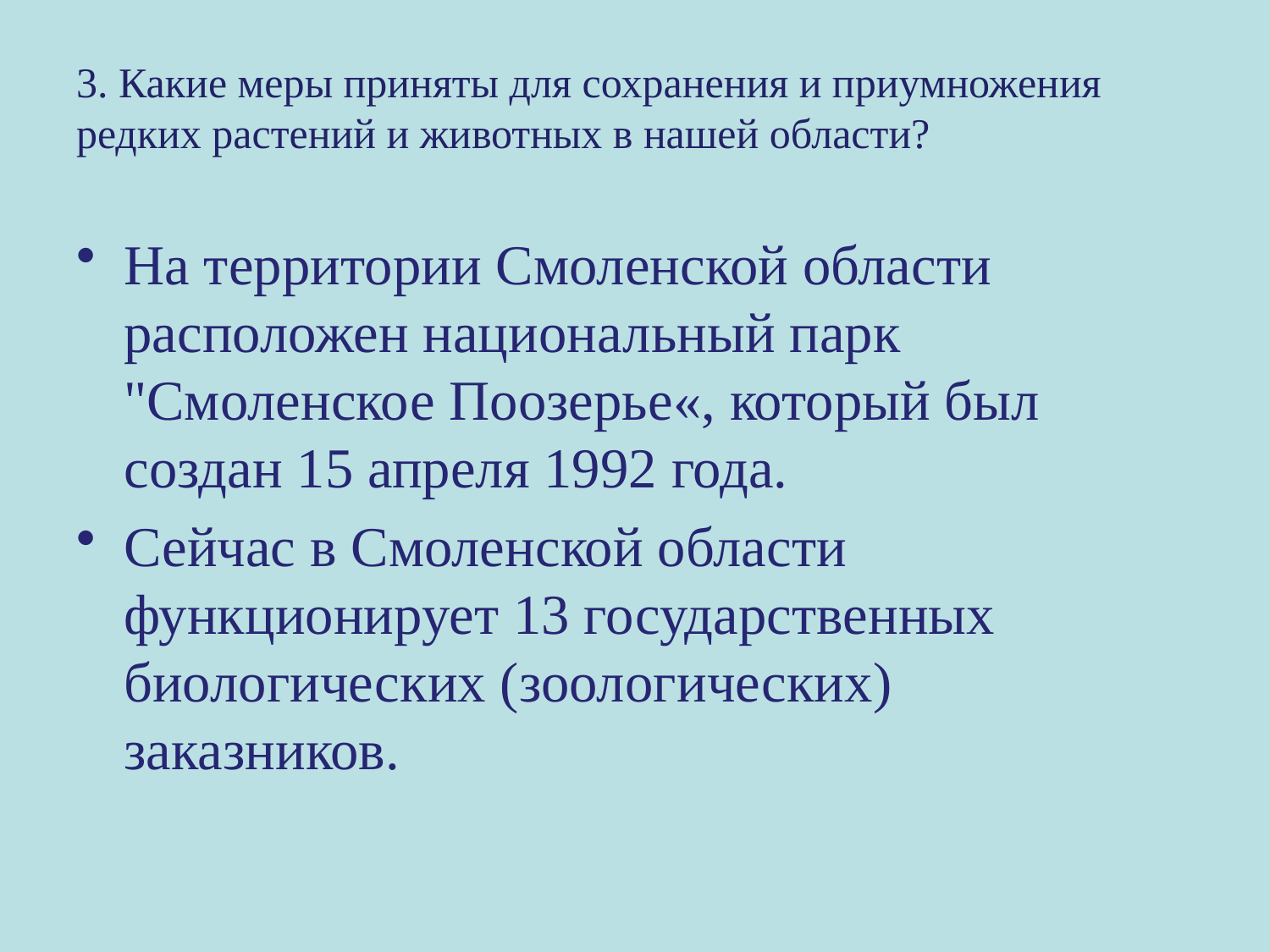

# 3. Какие меры приняты для сохранения и приумножения редких растений и животных в нашей области?
На территории Смоленской области расположен национальный парк "Смоленское Поозерье«, который был создан 15 апреля 1992 года.
Сейчас в Смоленской области функционирует 13 государственных биологических (зоологических) заказников.